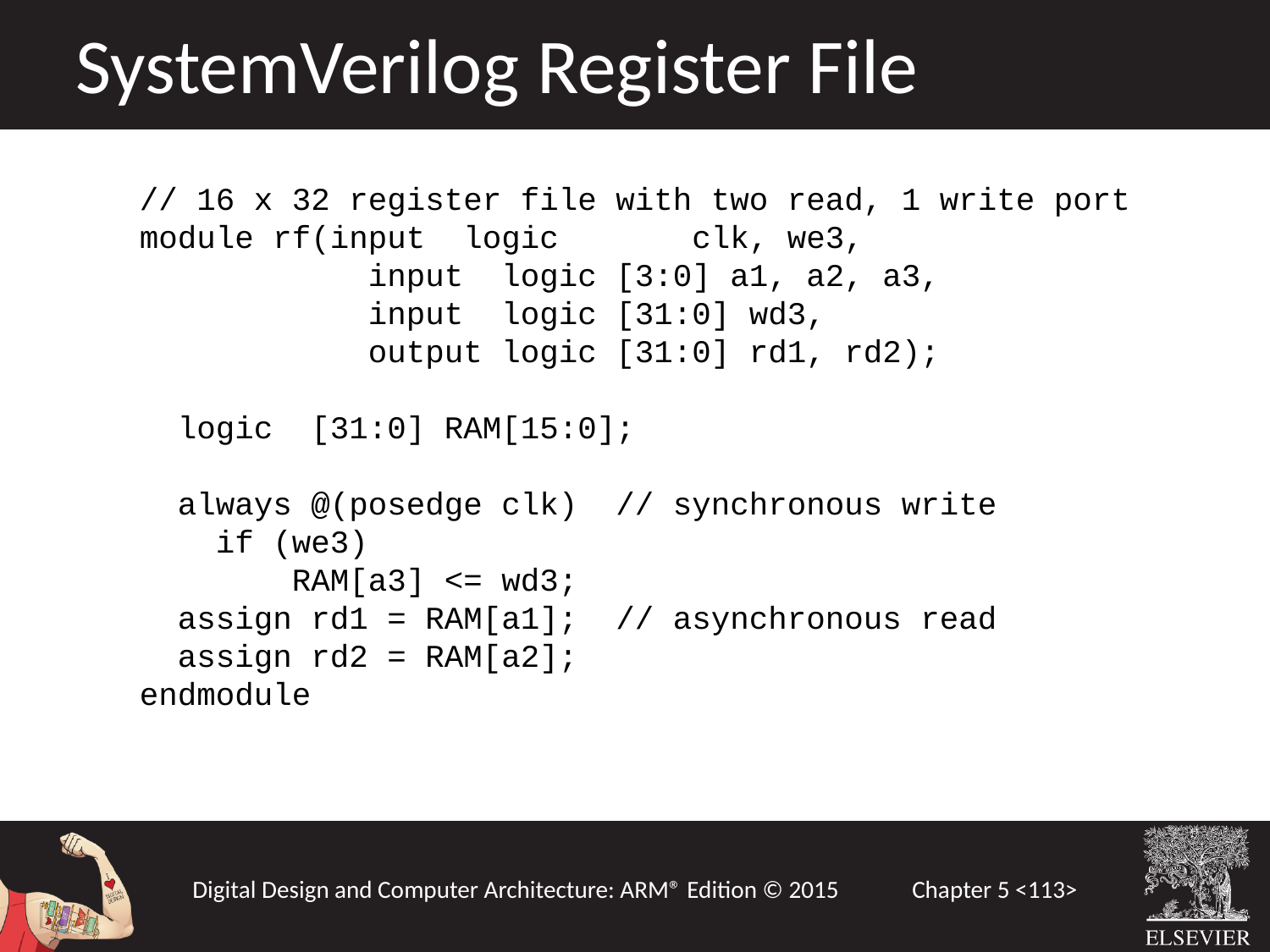

SystemVerilog Register File

// 16 x 32 register file with two read, 1 write port
module rf(input  logic       clk, we3,
            input  logic [3:0] a1, a2, a3,
            input  logic [31:0] wd3,
            output logic [31:0] rd1, rd2);

  logic  [31:0] RAM[15:0];

  always @(posedge clk)  // synchronous write
    if (we3)
        RAM[a3] <= wd3;
  assign rd1 = RAM[a1];  // asynchronous read
  assign rd2 = RAM[a2];
endmodule